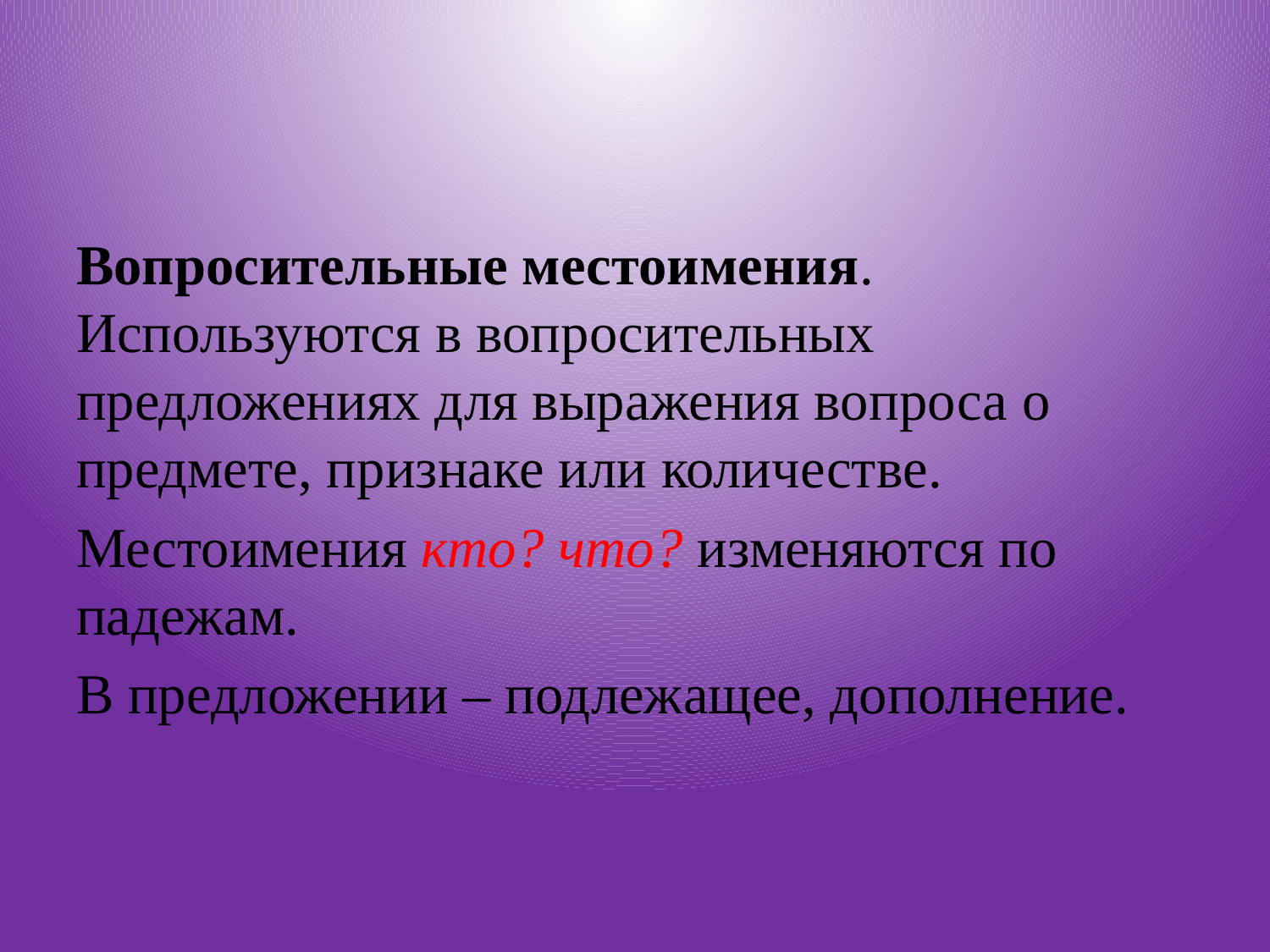

#
Вопросительные местоимения. Используются в вопросительных предложениях для выражения вопроса о предмете, признаке или количестве.
Местоимения кто? что? изменяются по падежам.
В предложении – подлежащее, дополнение.